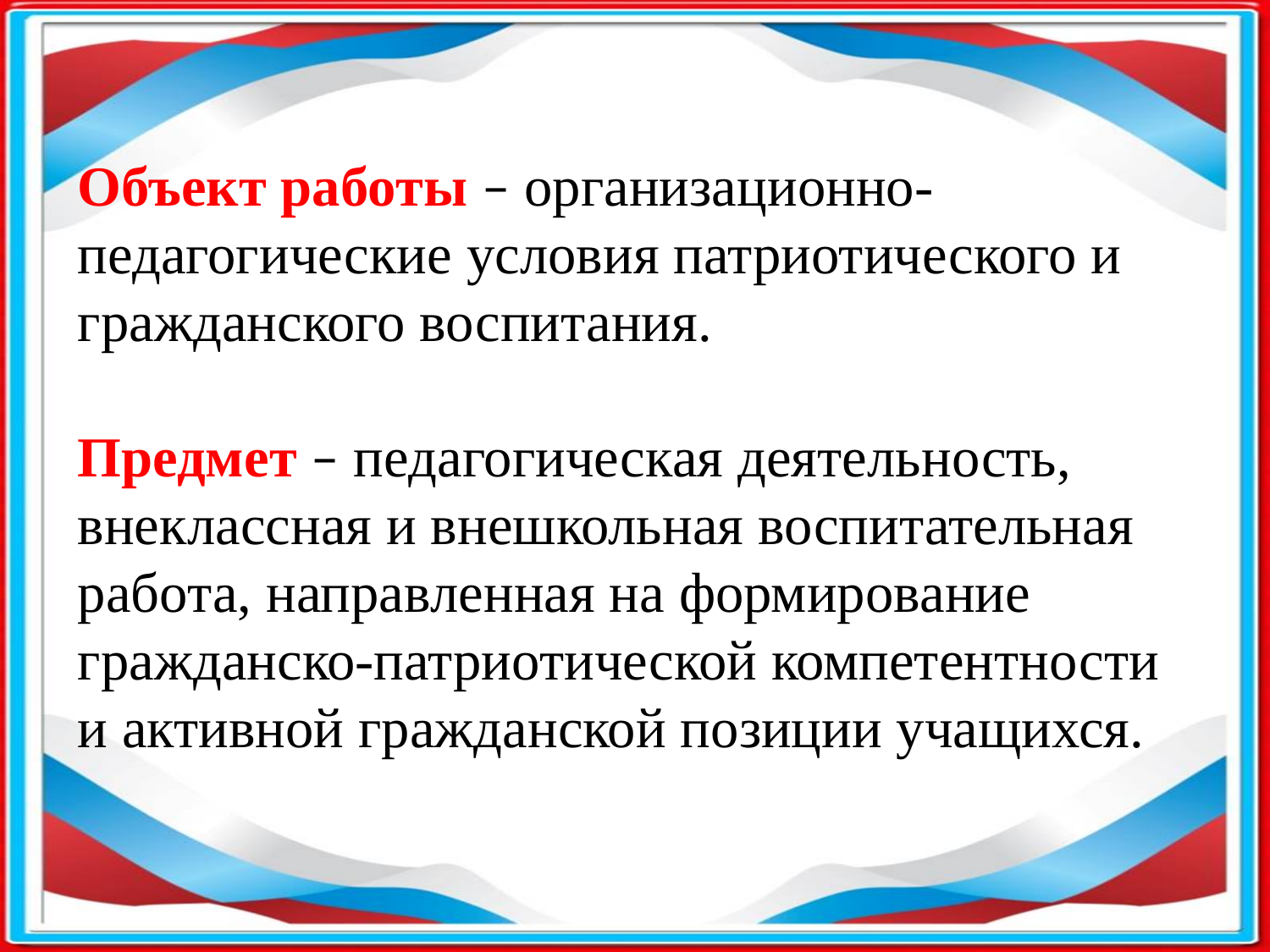

Объект работы – организационно-педагогические условия патриотического и гражданского воспитания.

Предмет – педагогическая деятельность, внеклассная и внешкольная воспитательная работа, направленная на формирование гражданско-патриотической компетентности и активной гражданской позиции учащихся.